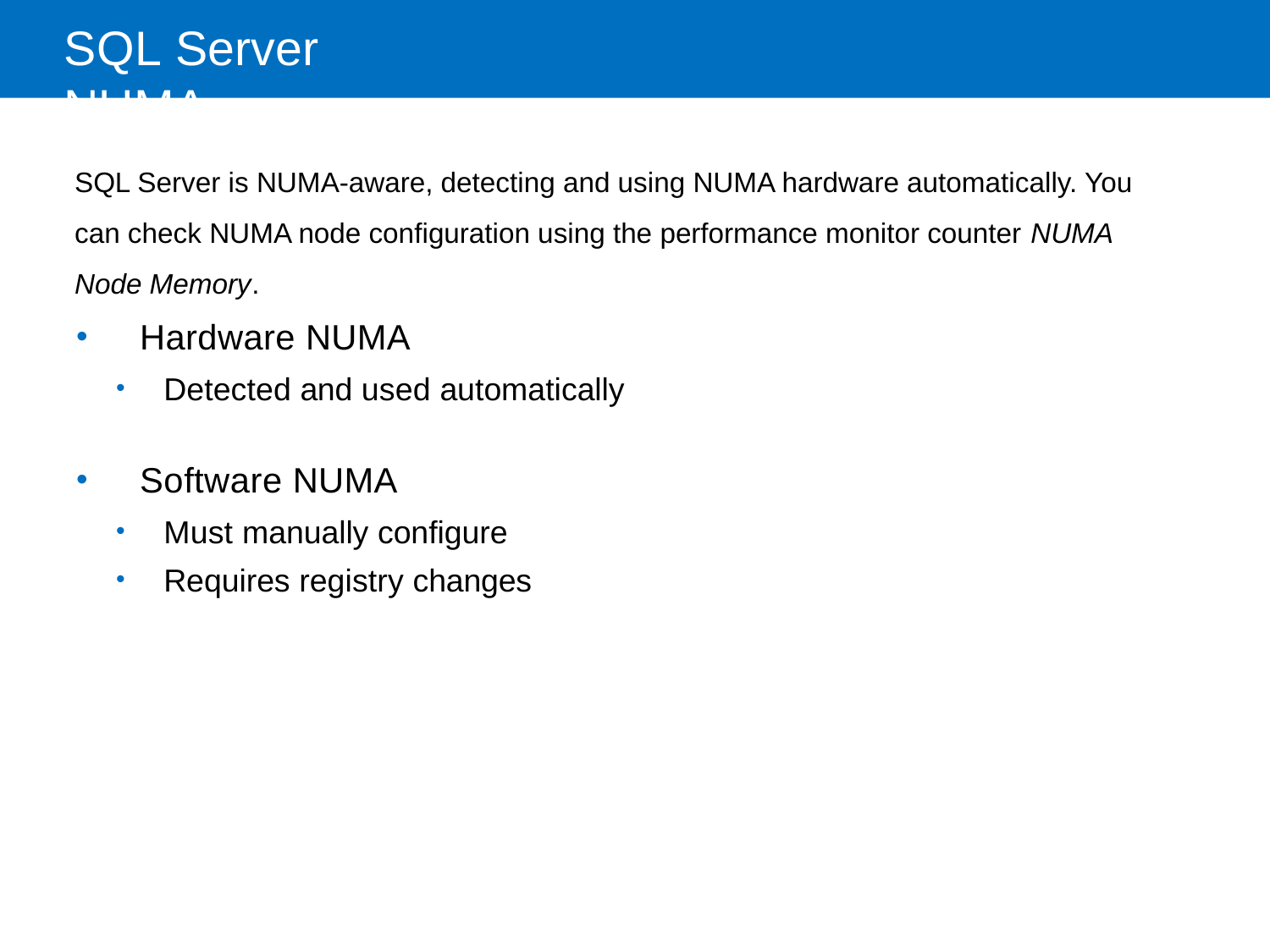

# SQL Server NUMA
SQL Server is NUMA-aware, detecting and using NUMA hardware automatically. You can check NUMA node configuration using the performance monitor counter NUMA Node Memory.
Hardware NUMA
Detected and used automatically

Software NUMA
Must manually configure
Requires registry changes